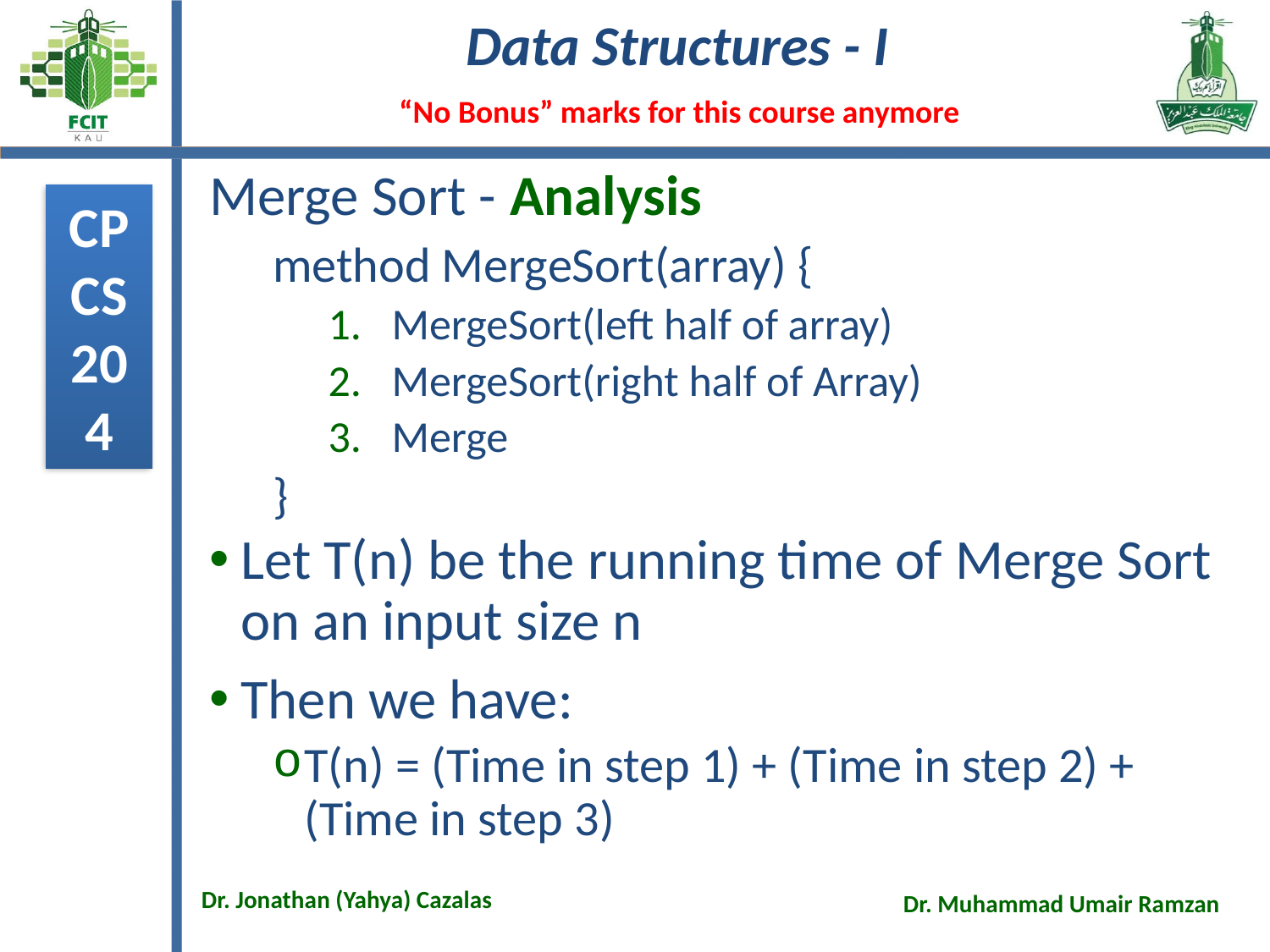

# Merge Sort - Analysis
method MergeSort(array) {
MergeSort(left half of array)
MergeSort(right half of Array)
Merge
}
Let T(n) be the running time of Merge Sort on an input size n
Then we have:
T(n) = (Time in step 1) + (Time in step 2) + (Time in step 3)